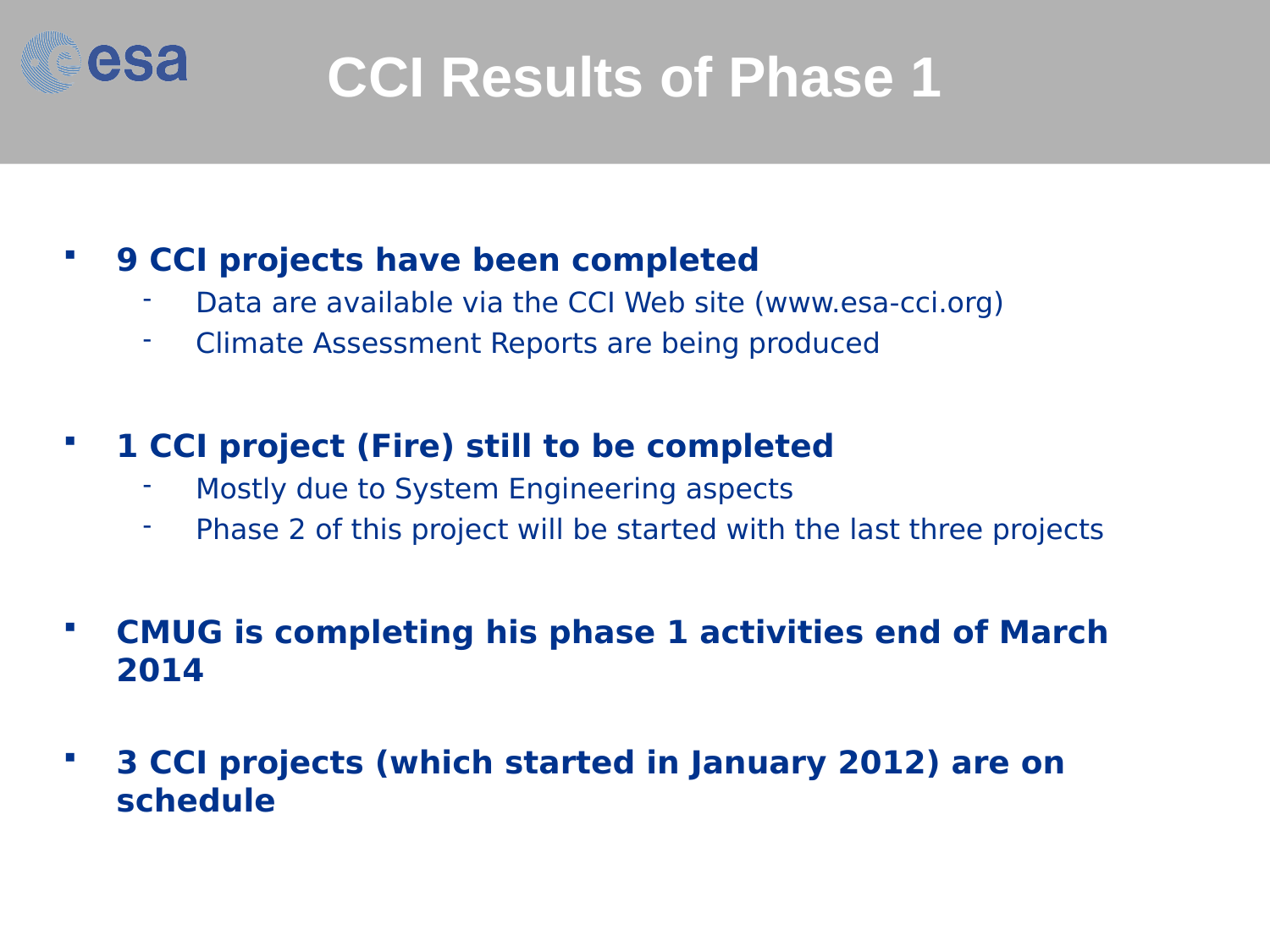

# CCI Results of Phase 1
9 CCI projects have been completed
Data are available via the CCI Web site (www.esa-cci.org)
Climate Assessment Reports are being produced

1 CCI project (Fire) still to be completed
Mostly due to System Engineering aspects
Phase 2 of this project will be started with the last three projects

CMUG is completing his phase 1 activities end of March 2014

3 CCI projects (which started in January 2012) are on schedule